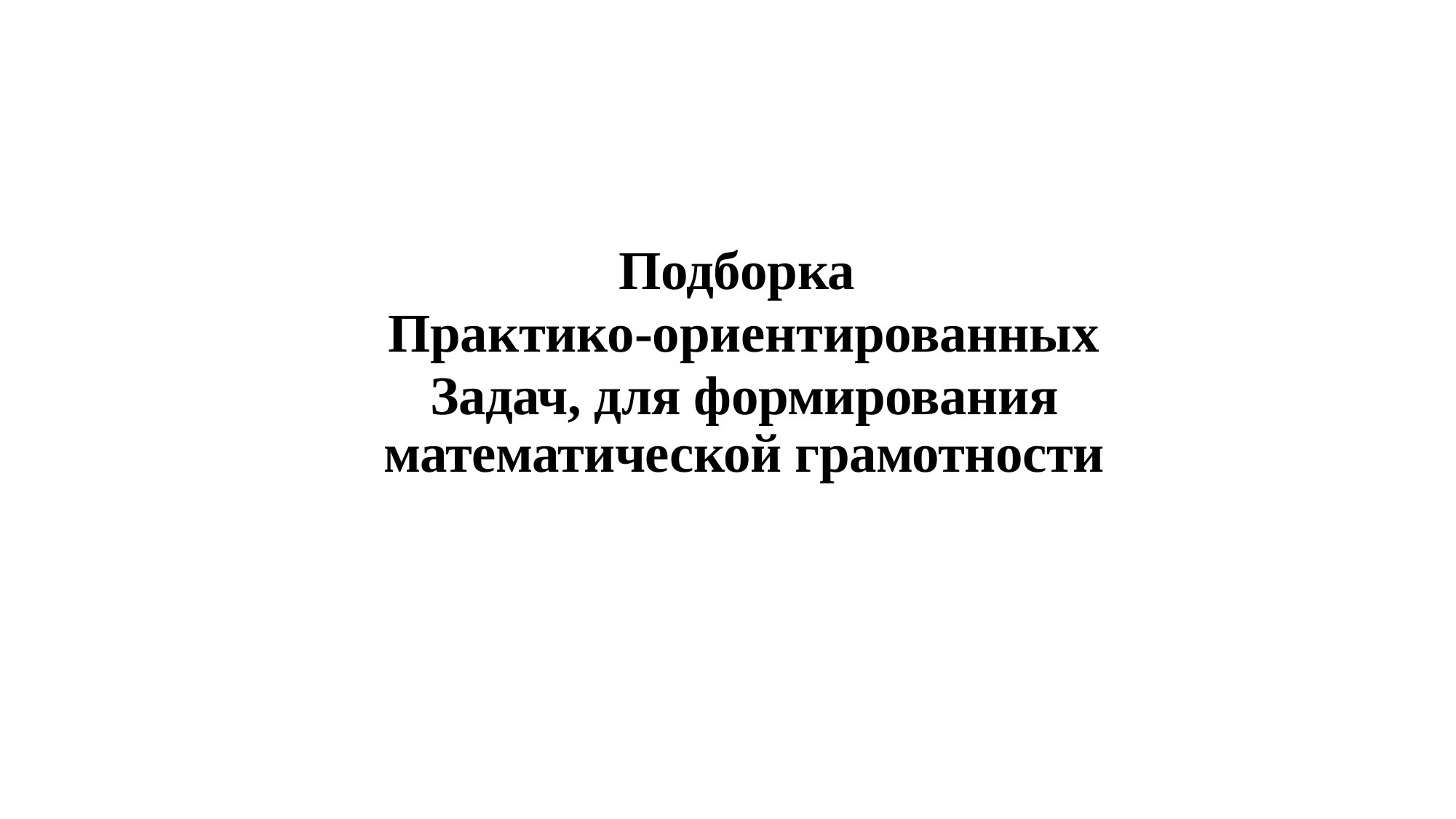

# Подборка Практико-ориентированных
Задач, для формирования математической грамотности